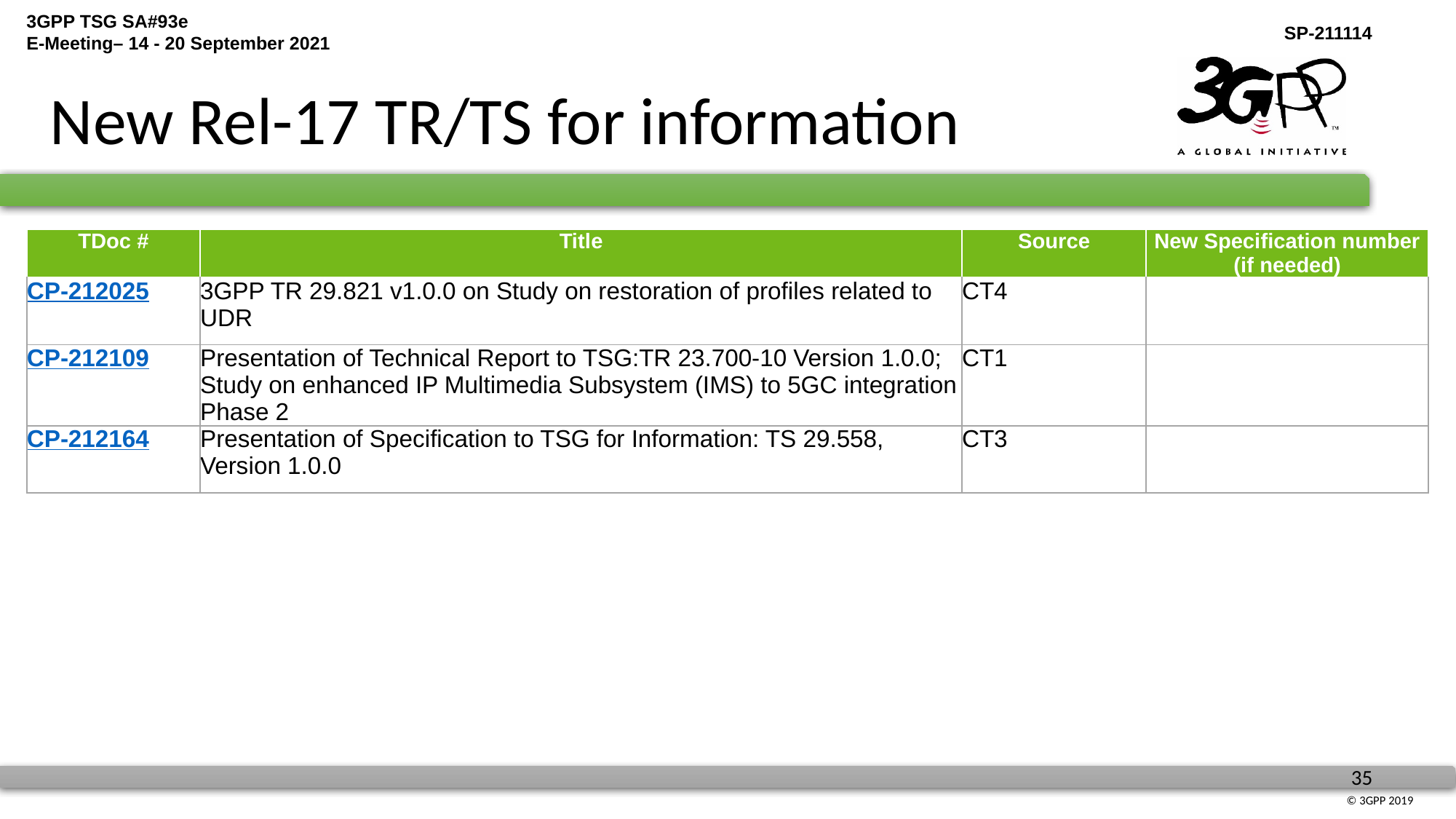

# New Rel-17 TR/TS for information
| TDoc # | Title | Source | New Specification number (if needed) |
| --- | --- | --- | --- |
| CP-212025 | 3GPP TR 29.821 v1.0.0 on Study on restoration of profiles related to UDR | CT4 |  |
| CP-212109 | Presentation of Technical Report to TSG:TR 23.700-10 Version 1.0.0; Study on enhanced IP Multimedia Subsystem (IMS) to 5GC integration Phase 2 | CT1 |  |
| CP-212164 | Presentation of Specification to TSG for Information: TS 29.558, Version 1.0.0 | CT3 |  |